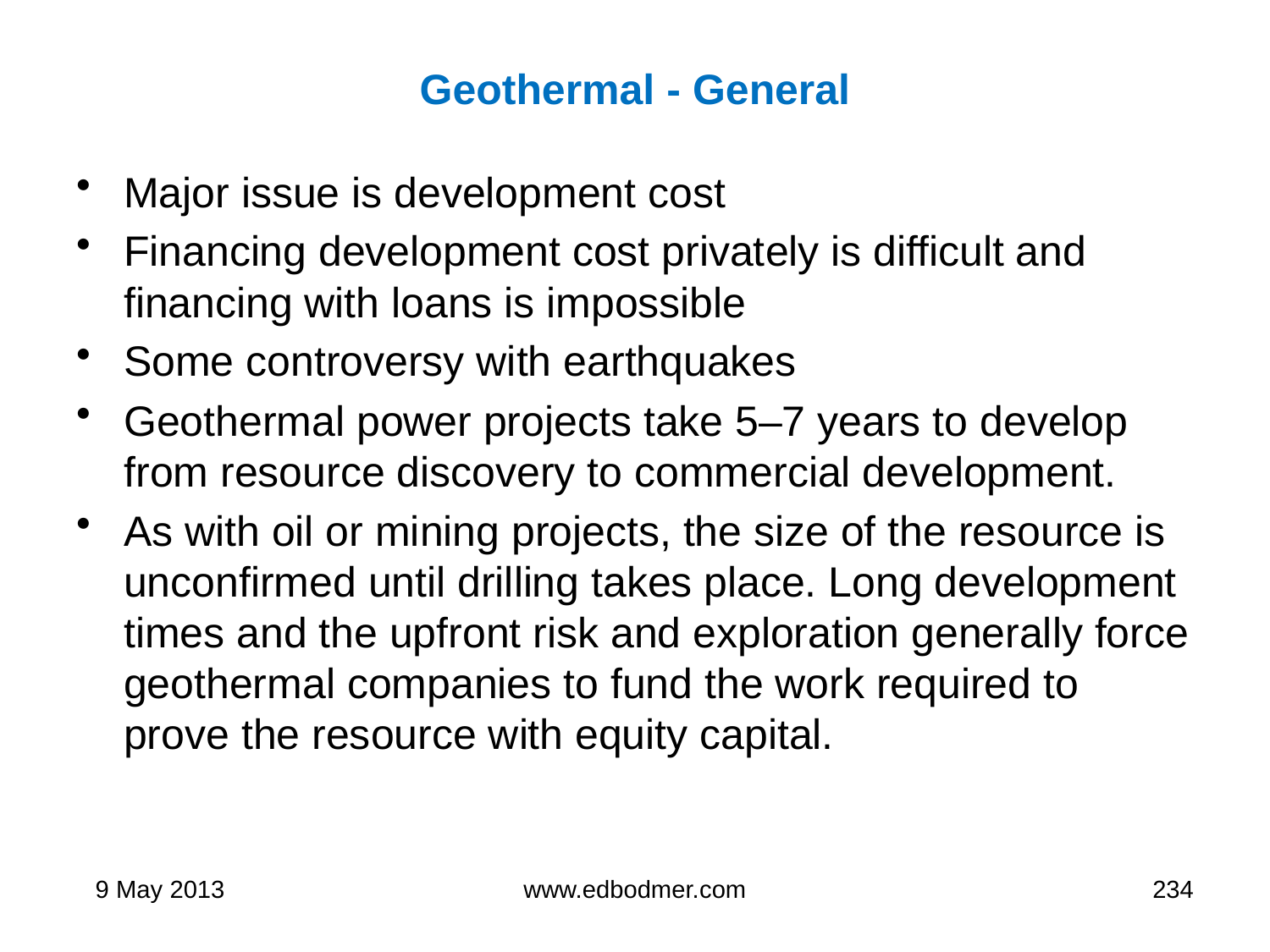

# Geothermal - General
Major issue is development cost
Financing development cost privately is difficult and financing with loans is impossible
Some controversy with earthquakes
Geothermal power projects take 5–7 years to develop from resource discovery to commercial development.
As with oil or mining projects, the size of the resource is unconfirmed until drilling takes place. Long development times and the upfront risk and exploration generally force geothermal companies to fund the work required to prove the resource with equity capital.
9 May 2013
www.edbodmer.com
234